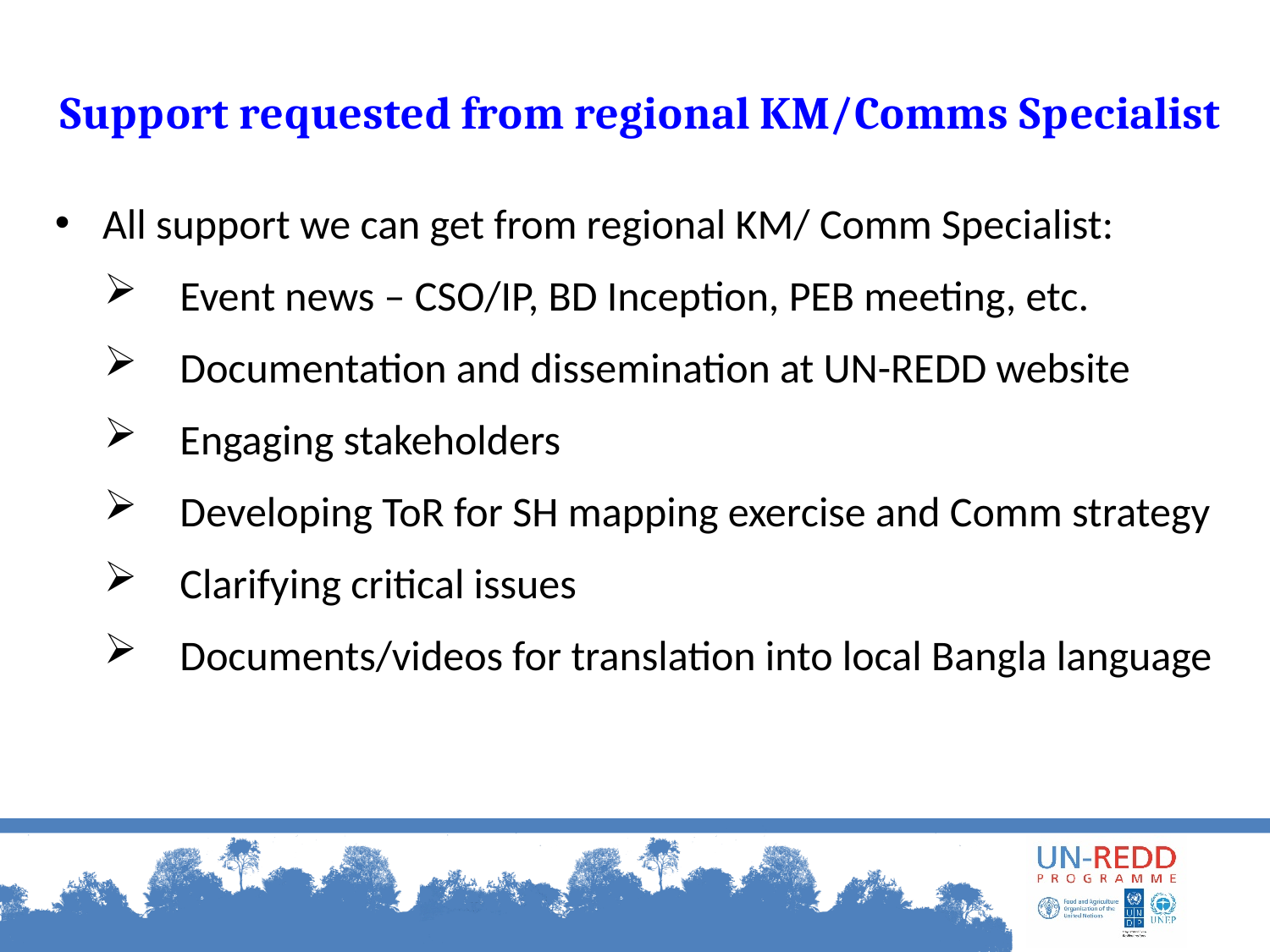

# Support requested from regional KM/Comms Specialist
All support we can get from regional KM/ Comm Specialist:

Event news – CSO/IP, BD Inception, PEB meeting, etc.

Documentation and dissemination at UN-REDD website

Engaging stakeholders

Developing ToR for SH mapping exercise and Comm strategy

Clarifying critical issues

Documents/videos for translation into local Bangla language